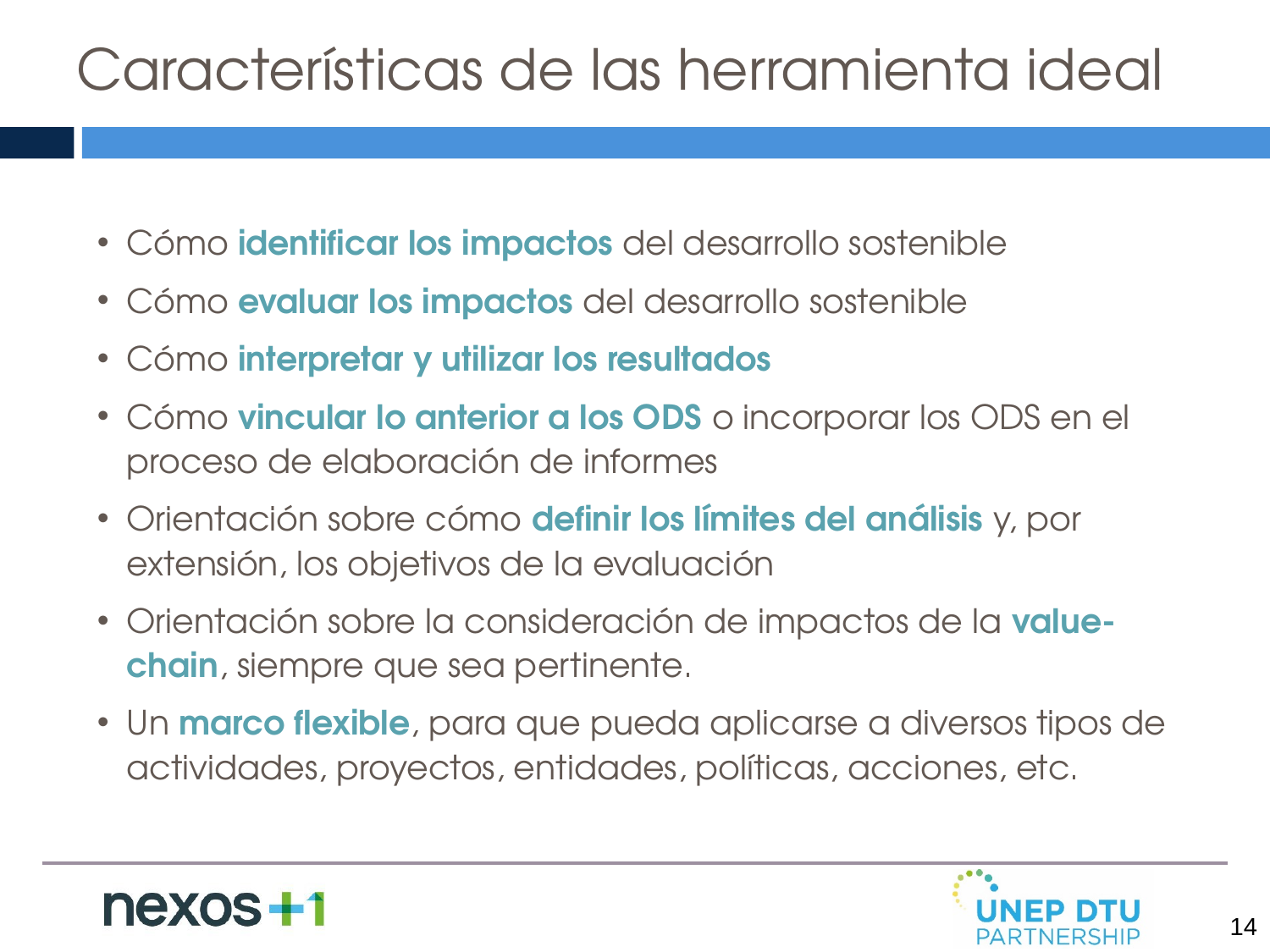

# Características de las herramienta ideal
Cómo identificar los impactos del desarrollo sostenible
Cómo evaluar los impactos del desarrollo sostenible
Cómo interpretar y utilizar los resultados
Cómo vincular lo anterior a los ODS o incorporar los ODS en el proceso de elaboración de informes
Orientación sobre cómo definir los límites del análisis y, por extensión, los objetivos de la evaluación
Orientación sobre la consideración de impactos de la value-chain, siempre que sea pertinente.
Un marco flexible, para que pueda aplicarse a diversos tipos de actividades, proyectos, entidades, políticas, acciones, etc.